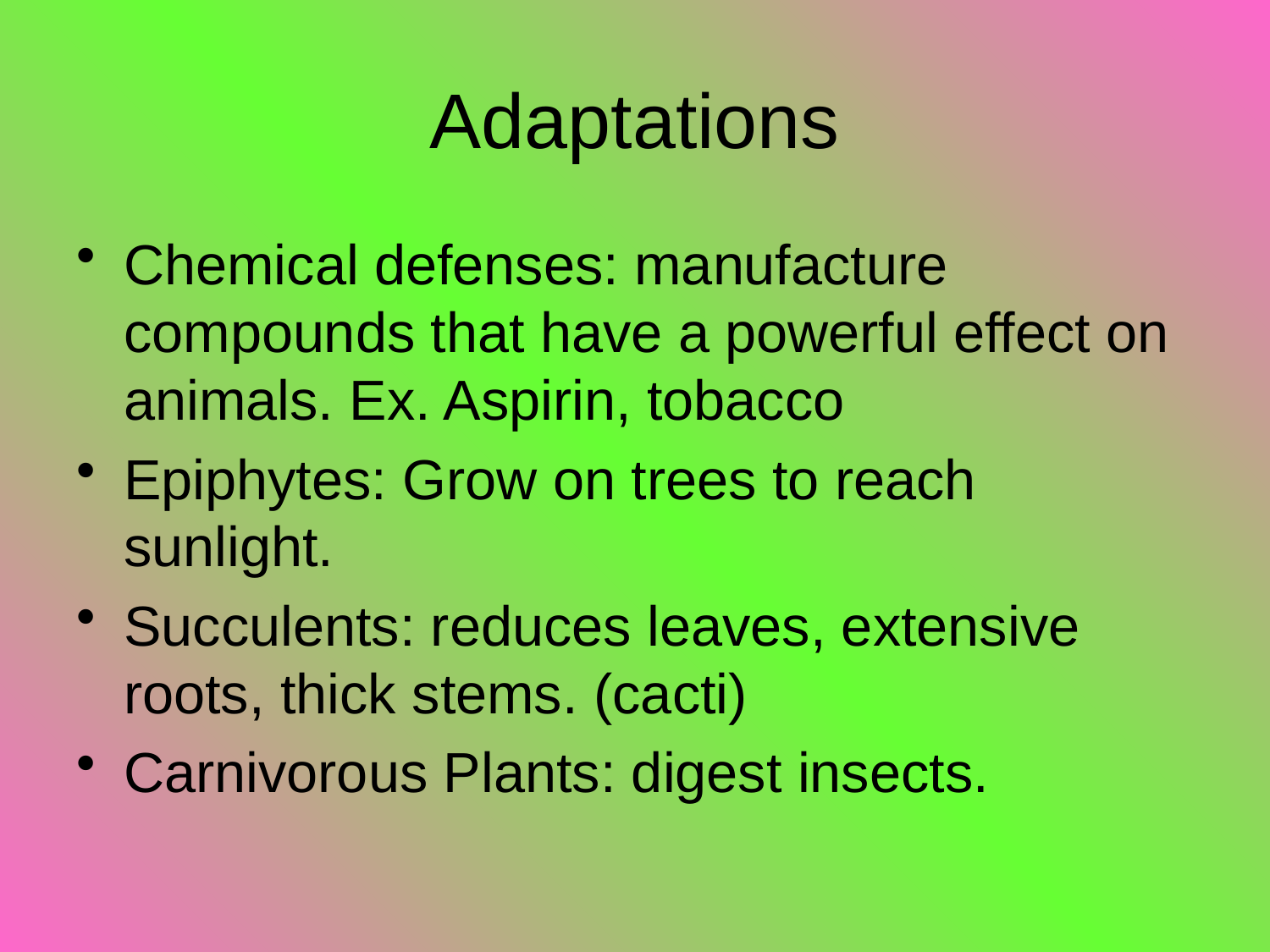

# Adaptations
Chemical defenses: manufacture compounds that have a powerful effect on animals. Ex. Aspirin, tobacco
Epiphytes: Grow on trees to reach sunlight.
Succulents: reduces leaves, extensive roots, thick stems. (cacti)
Carnivorous Plants: digest insects.